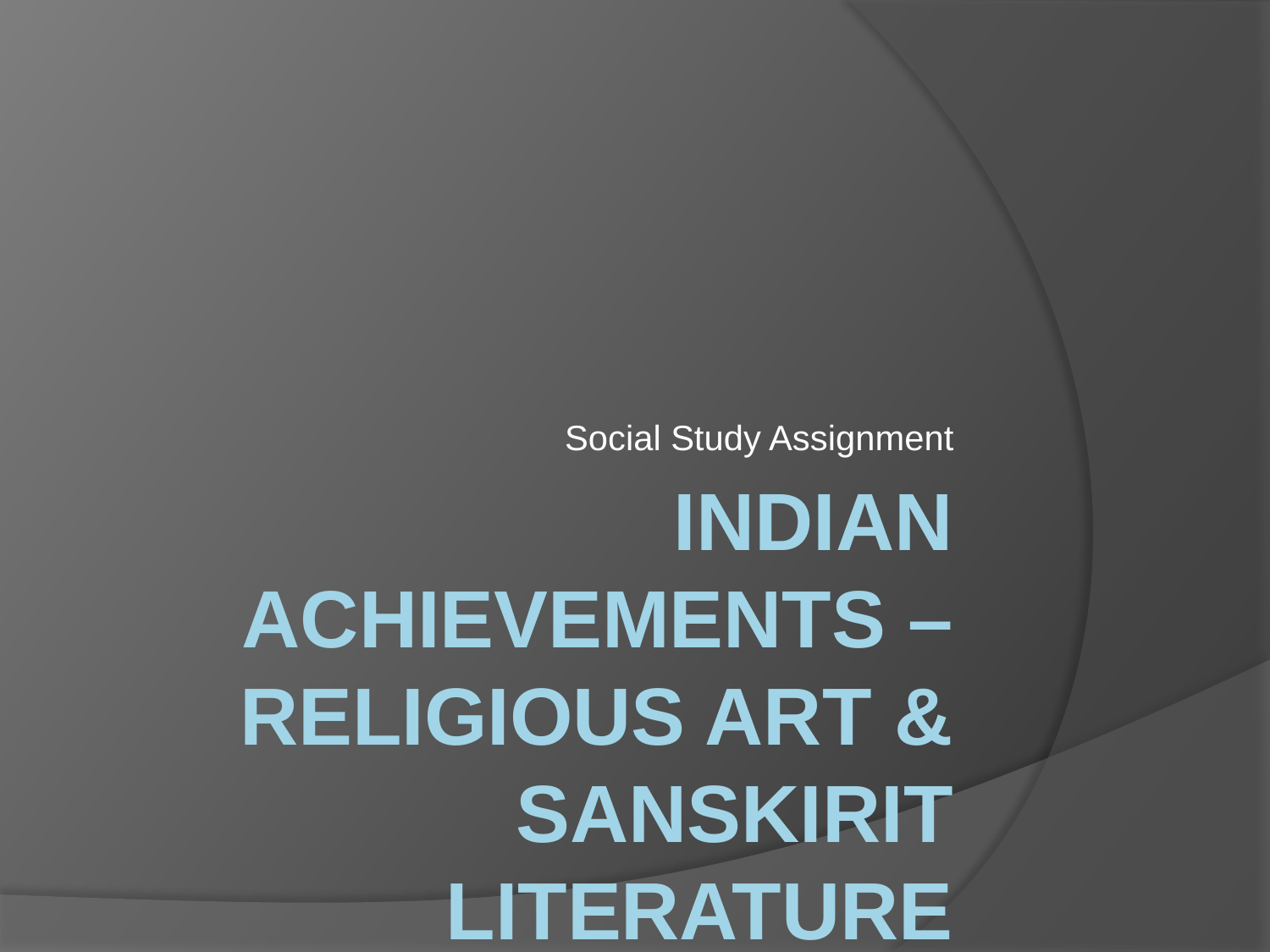

Social Study Assignment
# Indian achievements – Religious art & Sanskirit Literature